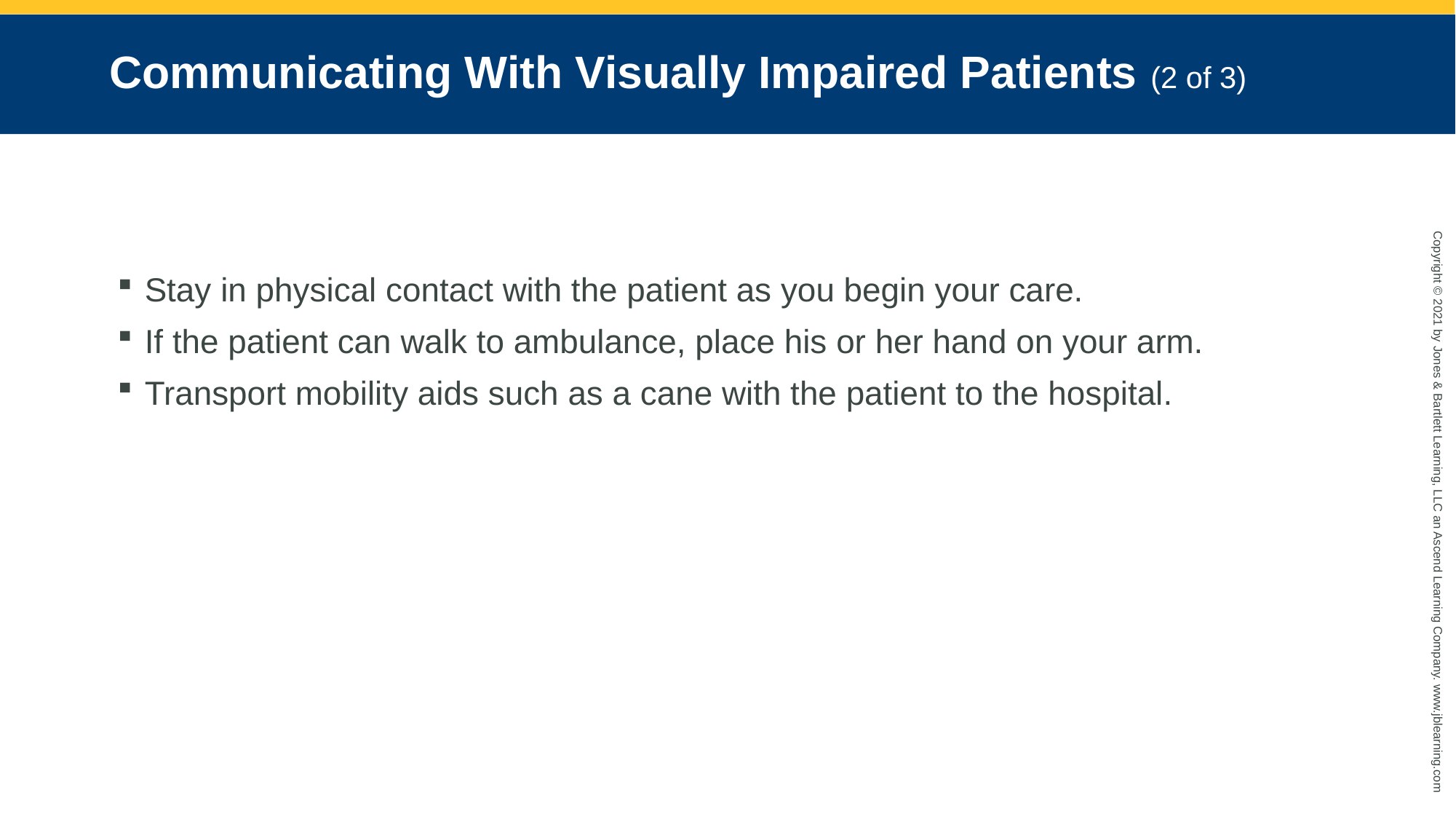

# Communicating With Visually Impaired Patients (2 of 3)
Stay in physical contact with the patient as you begin your care.
If the patient can walk to ambulance, place his or her hand on your arm.
Transport mobility aids such as a cane with the patient to the hospital.